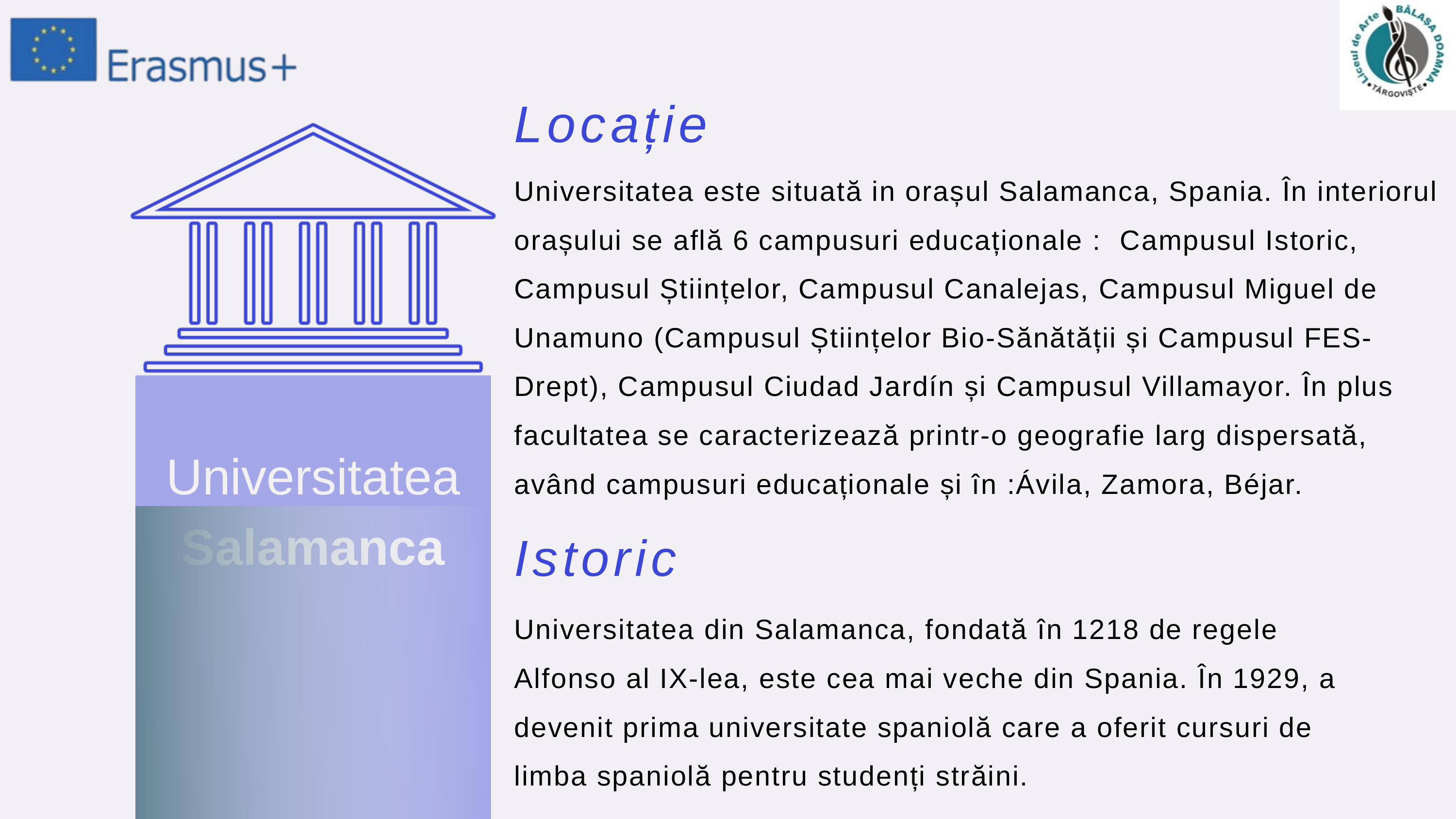

Locație
Universitatea este situată in orașul Salamanca, Spania. În interiorul orașului se află 6 campusuri educaționale :  Campusul Istoric, Campusul Științelor, Campusul Canalejas, Campusul Miguel de Unamuno (Campusul Științelor Bio-Sănătății și Campusul FES-Drept), Campusul Ciudad Jardín și Campusul Villamayor. În plus facultatea se caracterizează printr-o geografie larg dispersată, având campusuri educaționale și în :Ávila, Zamora, Béjar.

Universitatea
Salamanca

Istoric
Universitatea din Salamanca, fondată în 1218 de regele Alfonso al IX-lea, este cea mai veche din Spania. În 1929, a devenit prima universitate spaniolă care a oferit cursuri de limba spaniolă pentru studenți străini.